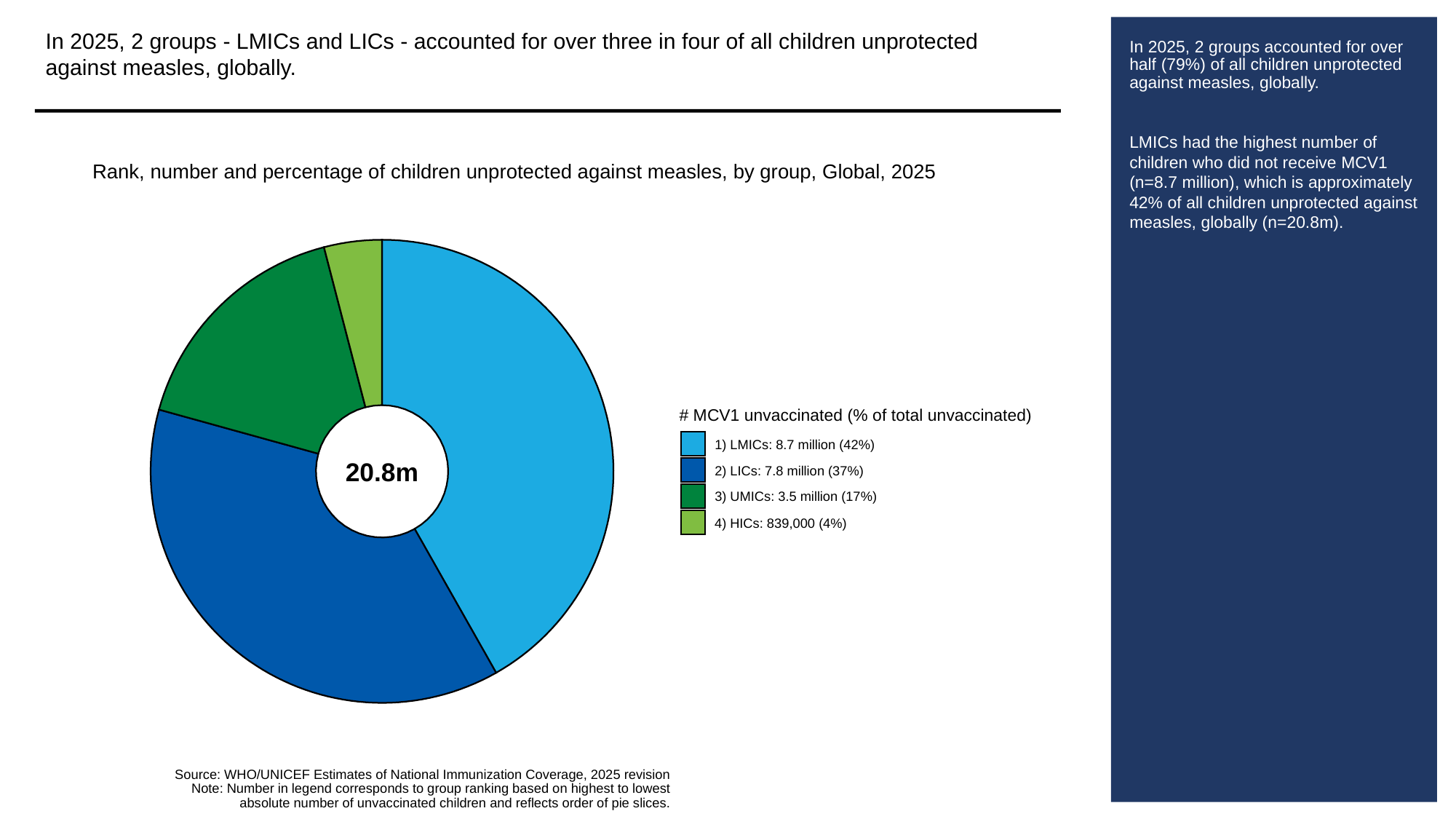

In 2025, 2 groups - LMICs and LICs - accounted for over three in four of all children unprotected against measles, globally.
# In 2025, 2 groups accounted for over half (79%) of all children unprotected against measles, globally.

LMICs had the highest number of children who did not receive MCV1 (n=8.7 million), which is approximately 42% of all children unprotected against measles, globally (n=20.8m).

Rank, number and percentage of children unprotected against measles, by group, Global, 2025

# MCV1 unvaccinated (% of total unvaccinated)

1) LMICs: 8.7 million (42%)

20.8m
2) LICs: 7.8 million (37%)

3) UMICs: 3.5 million (17%)

4) HICs: 839,000 (4%)
Source: WHO/UNICEF Estimates of National Immunization Coverage, 2025 revision
Note: Number in legend corresponds to group ranking based on highest to lowest
absolute number of unvaccinated children and reflects order of pie slices.